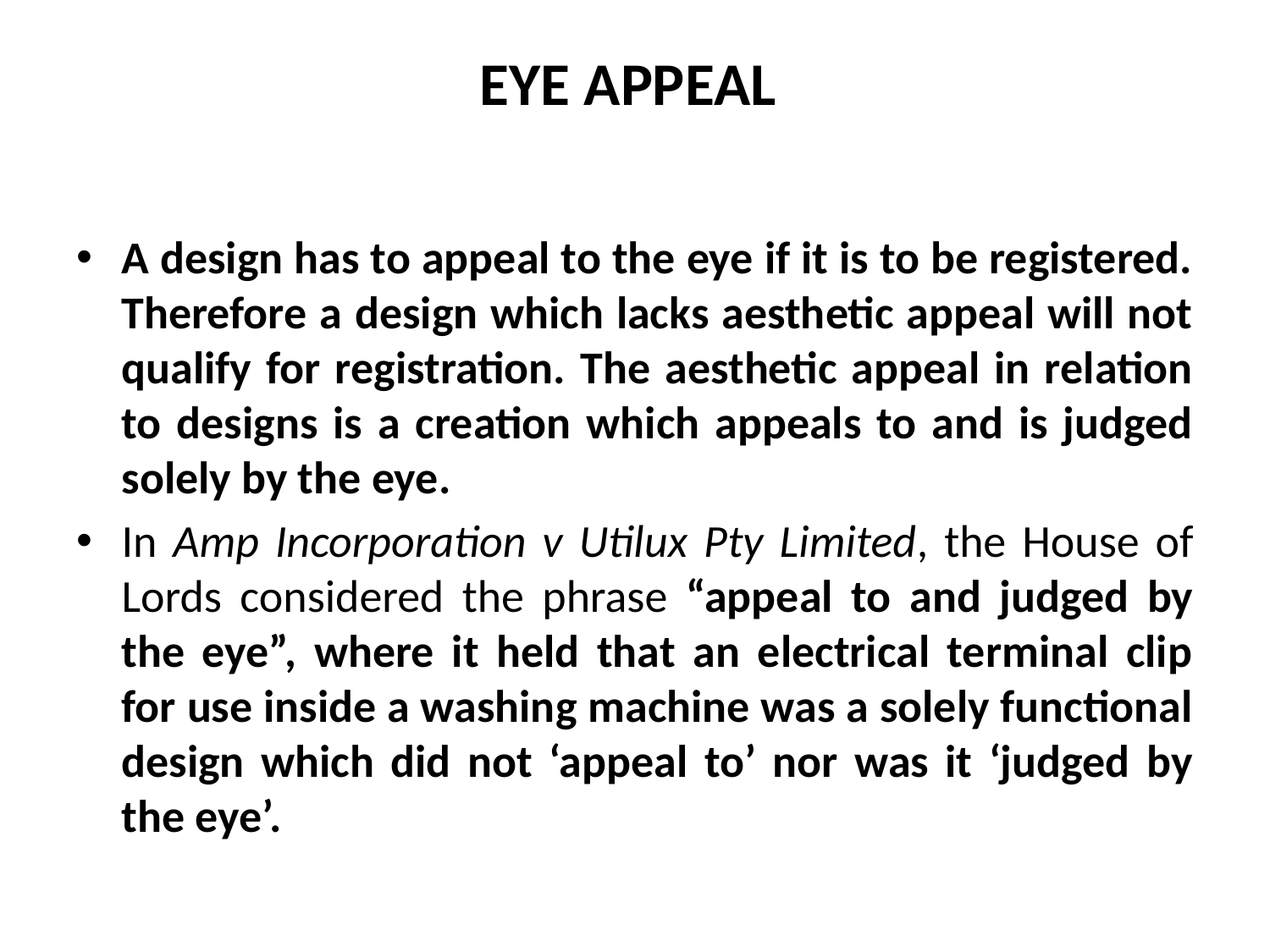

# EYE APPEAL
A design has to appeal to the eye if it is to be registered. Therefore a design which lacks aesthetic appeal will not qualify for registration. The aesthetic appeal in relation to designs is a creation which appeals to and is judged solely by the eye.
In Amp Incorporation v Utilux Pty Limited, the House of Lords considered the phrase “appeal to and judged by the eye”, where it held that an electrical terminal clip for use inside a washing machine was a solely functional design which did not ‘appeal to’ nor was it ‘judged by the eye’.